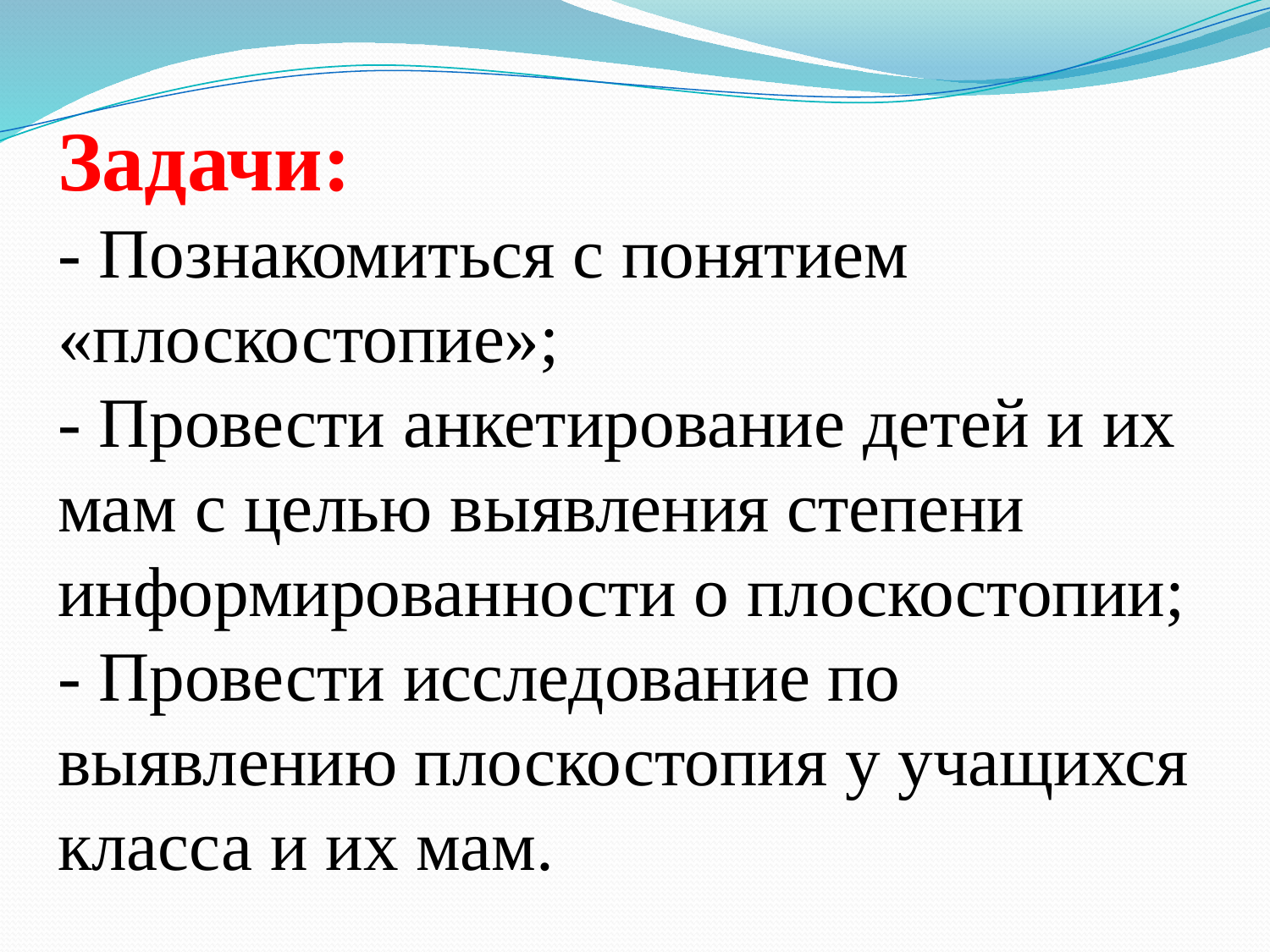

Задачи:
- Познакомиться с понятием «плоскостопие»;
- Провести анкетирование детей и их мам с целью выявления степени информированности о плоскостопии;
- Провести исследование по выявлению плоскостопия у учащихся класса и их мам.